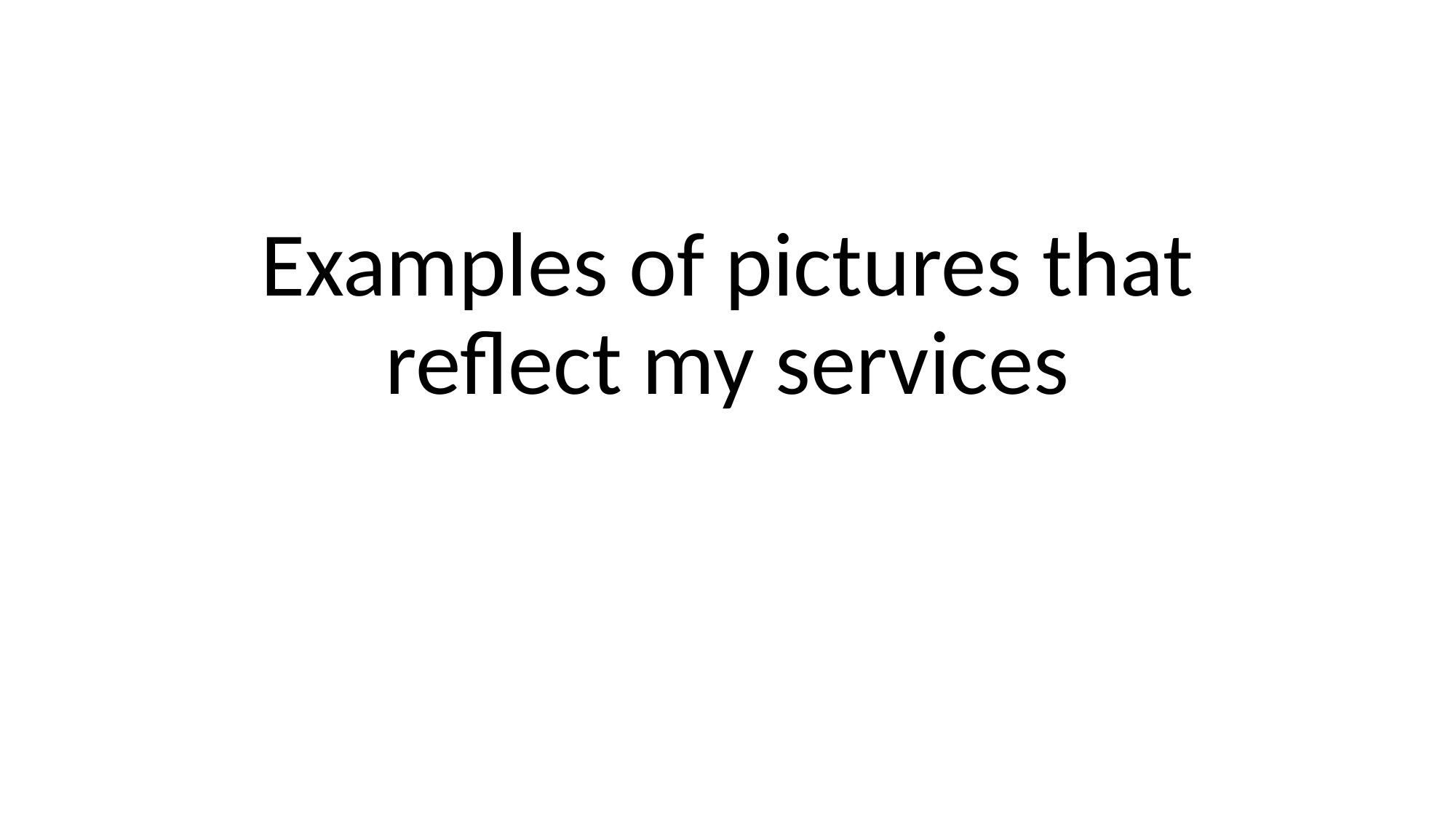

# Examples of pictures that reflect my services